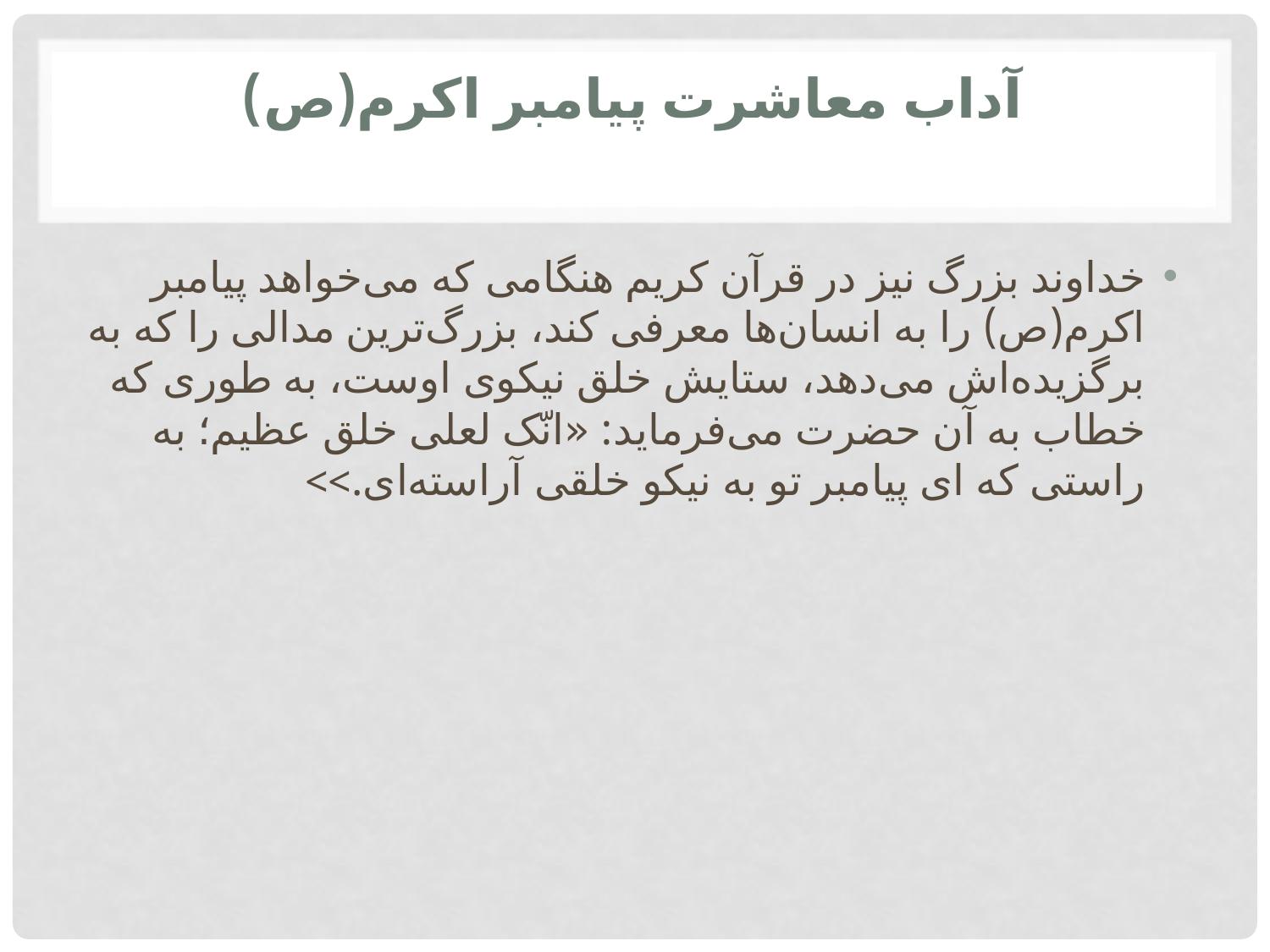

# آداب معاشرت پیامبر اکرم(ص)
خداوند بزرگ نیز در قرآن کریم هنگامی که می‌خواهد پیامبر اکرم(ص) را به انسان‌ها معرفی کند، بزرگ‌ترین مدالی را که به برگزیده‌اش می‌دهد، ستایش خلق نیکوی اوست، به طوری که خطاب به آن حضرت می‌فرماید: «انّک لعلی خلق عظیم؛ به راستی که ای پیامبر تو به نیکو خلقی آراسته‌ای.>>